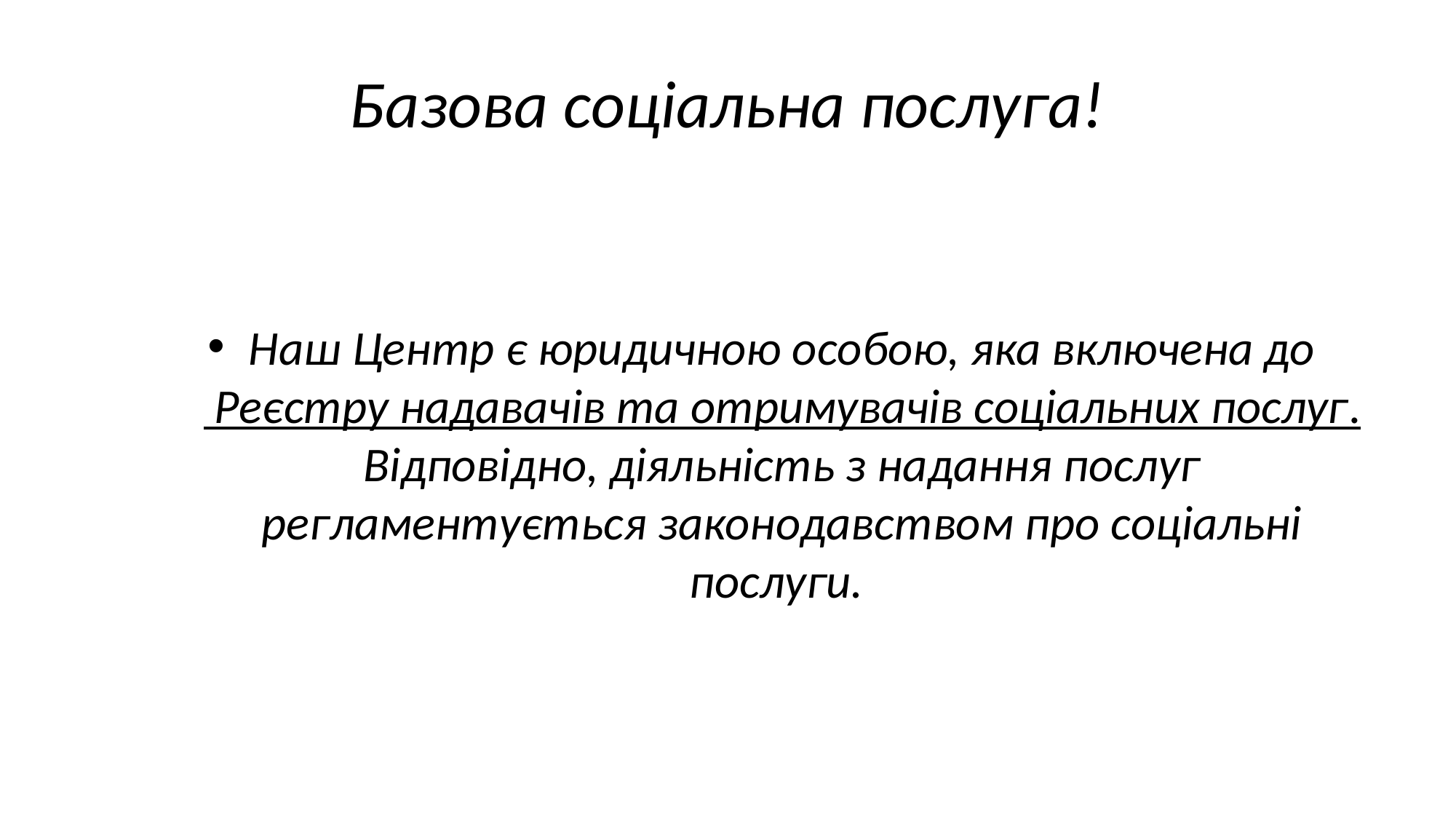

# Базова соціальна послуга!
Наш Центр є юридичною особою, яка включена до Реєстру надавачів та отримувачів соціальних послуг. Відповідно, діяльність з надання послуг регламентується законодавством про соціальні послуги.